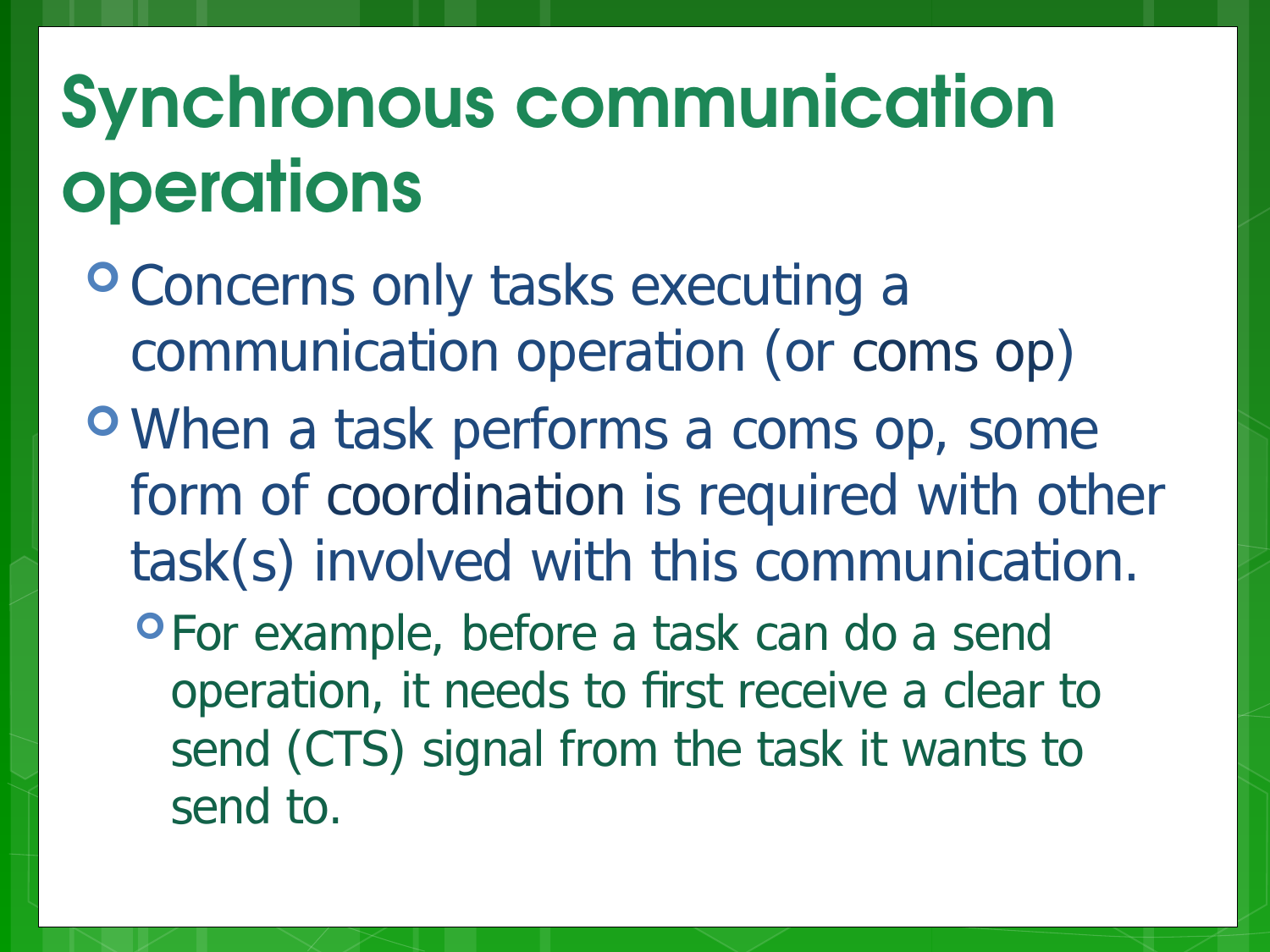

# Synchronous communication operations
Concerns only tasks executing a communication operation (or coms op)
When a task performs a coms op, some form of coordination is required with other task(s) involved with this communication.
For example, before a task can do a send operation, it needs to first receive a clear to send (CTS) signal from the task it wants to send to.